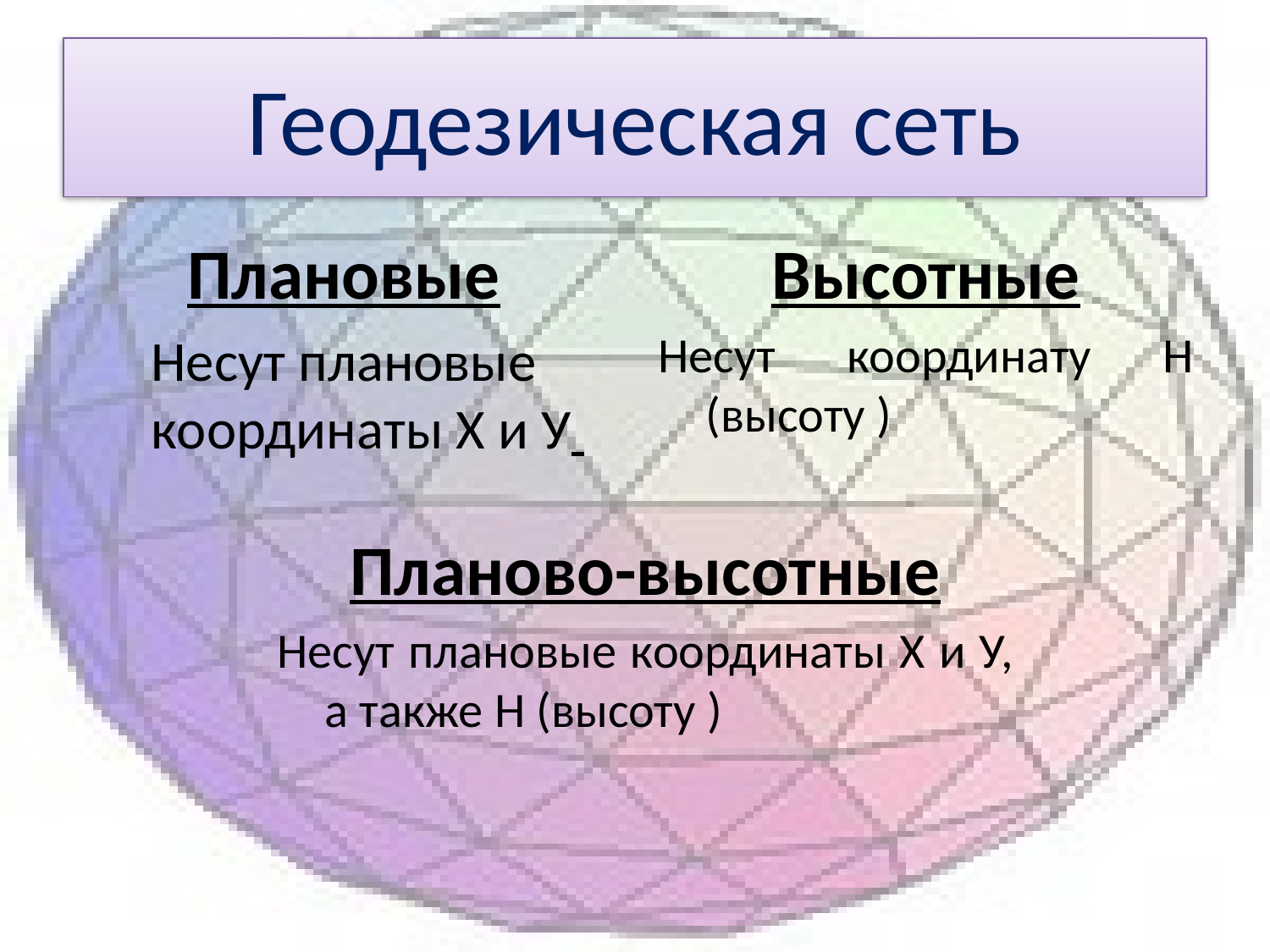

# Геодезическая сеть
Плановые
Несут плановые координаты Х и У
Высотные
Несут координату Н (высоту )
Планово-высотные
Несут плановые координаты Х и У, а также Н (высоту )